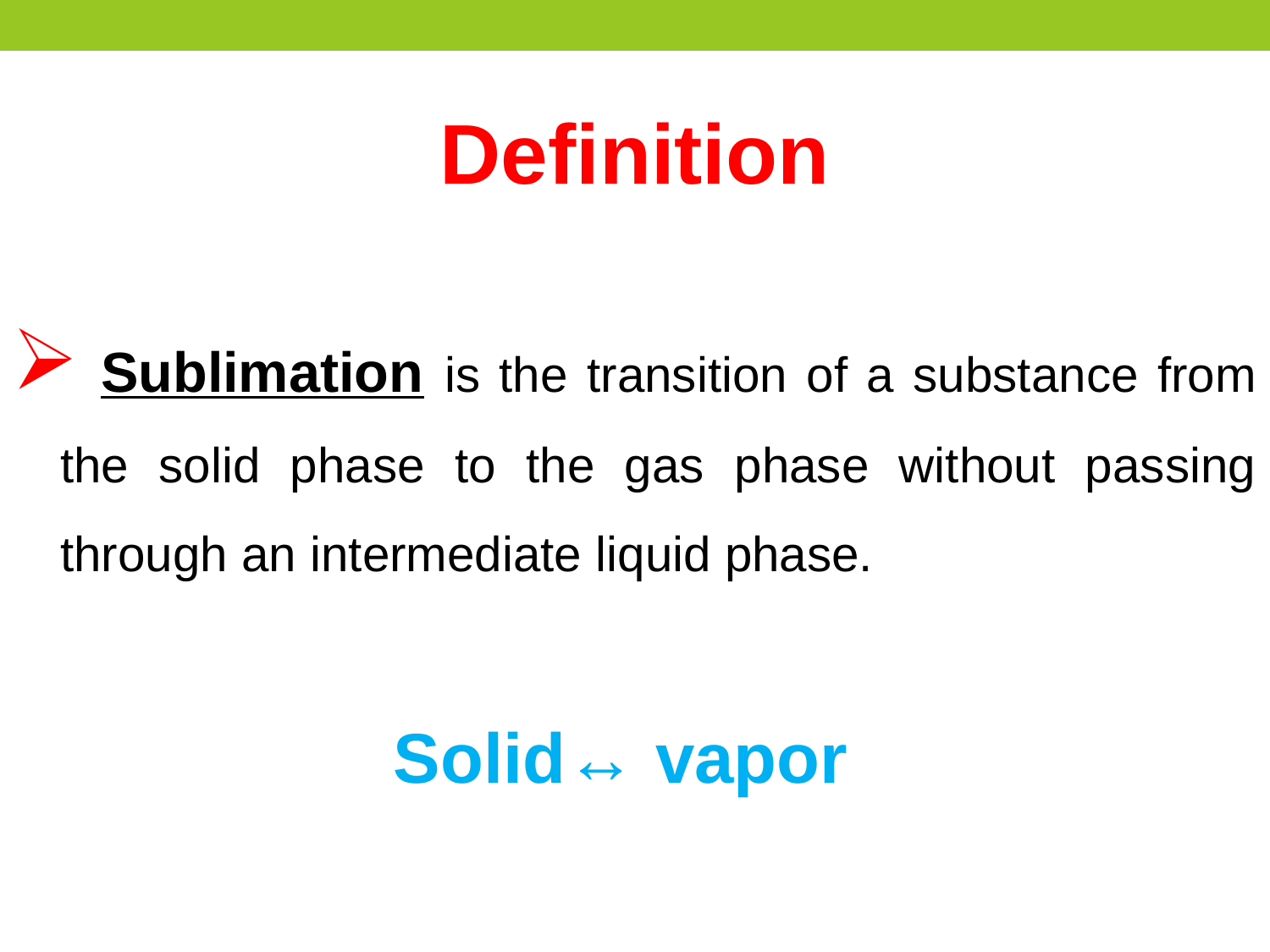

Definition

 Sublimation is the transition of a substance from the solid phase to the gas phase without passing through an intermediate liquid phase.

	Solid↔ vapor